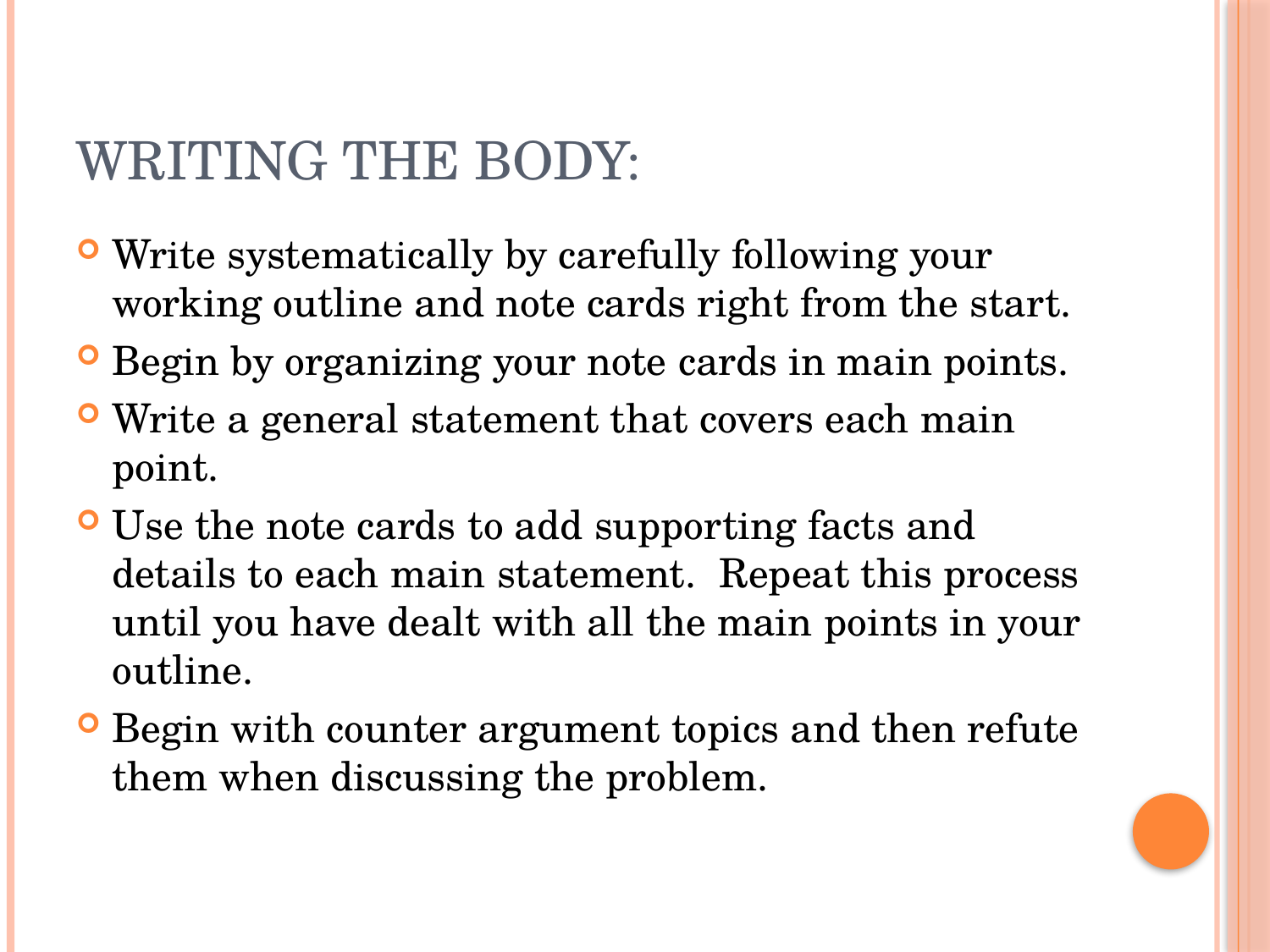

# Writing the body:
Write systematically by carefully following your working outline and note cards right from the start.
Begin by organizing your note cards in main points.
Write a general statement that covers each main point.
Use the note cards to add supporting facts and details to each main statement.  Repeat this process until you have dealt with all the main points in your outline.
Begin with counter argument topics and then refute them when discussing the problem.